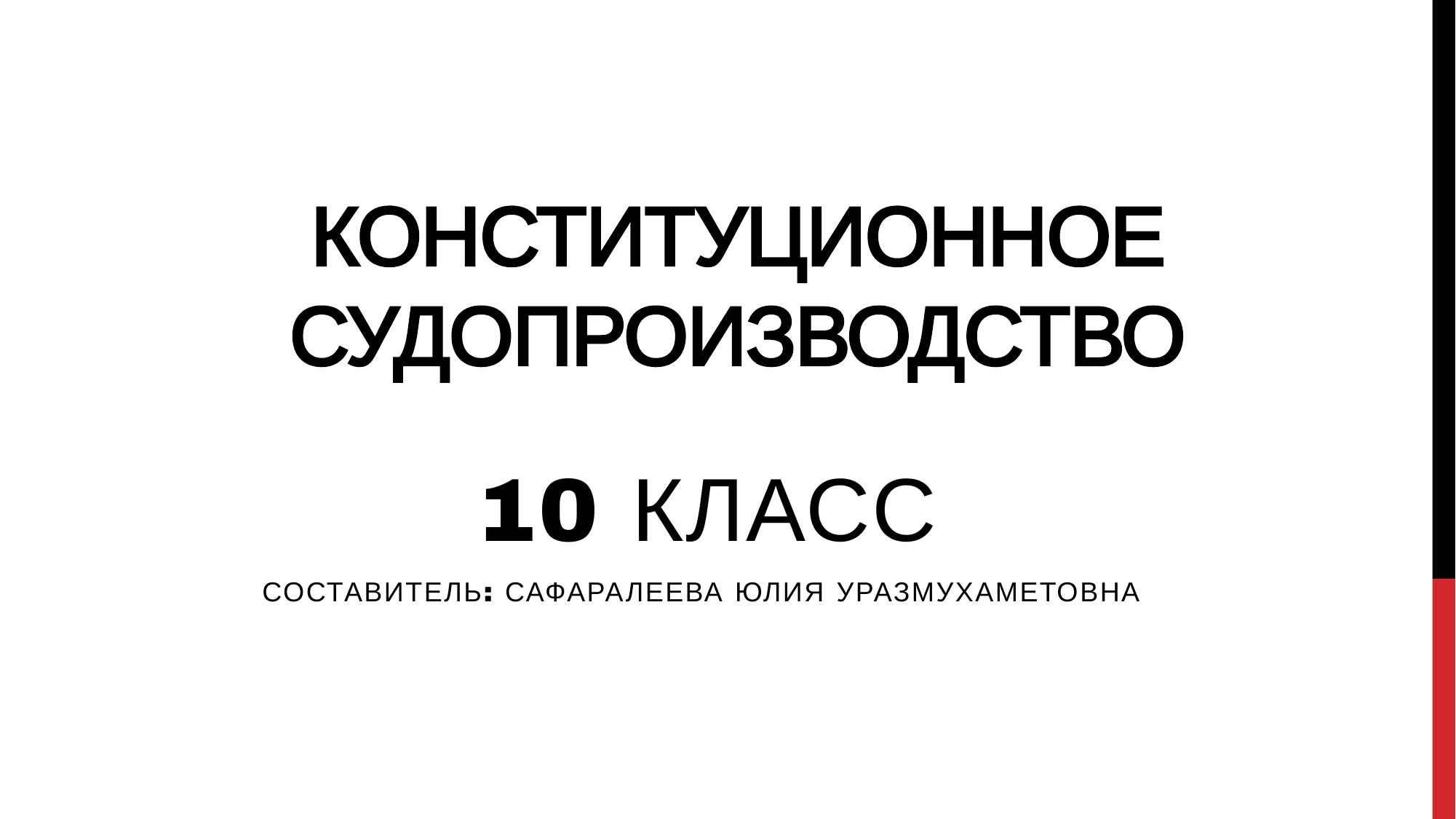

# КОНСТИТУЦИОННОЕ СУДОПРОИЗВОДСТВО
10 класс
Составитель: Сафаралеева Юлия Уразмухаметовна